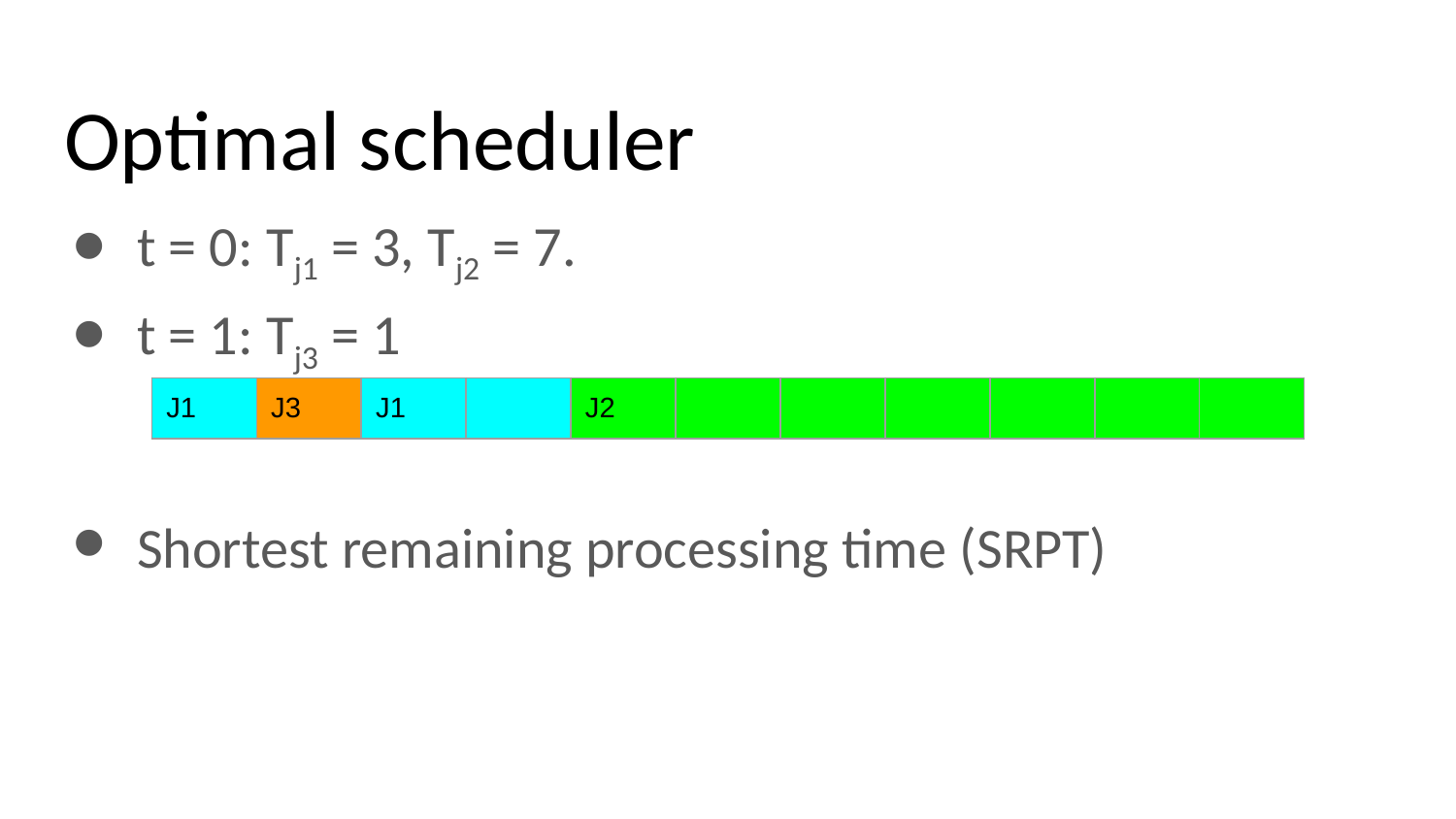

# Optimal scheduler
t = 0: Tj1 = 3, Tj2 = 7.
t = 1: Tj3 = 1

Shortest remaining processing time (SRPT)
| J1 | J3 | J1 |  | J2 |  |  |  |  |  |  |
| --- | --- | --- | --- | --- | --- | --- | --- | --- | --- | --- |